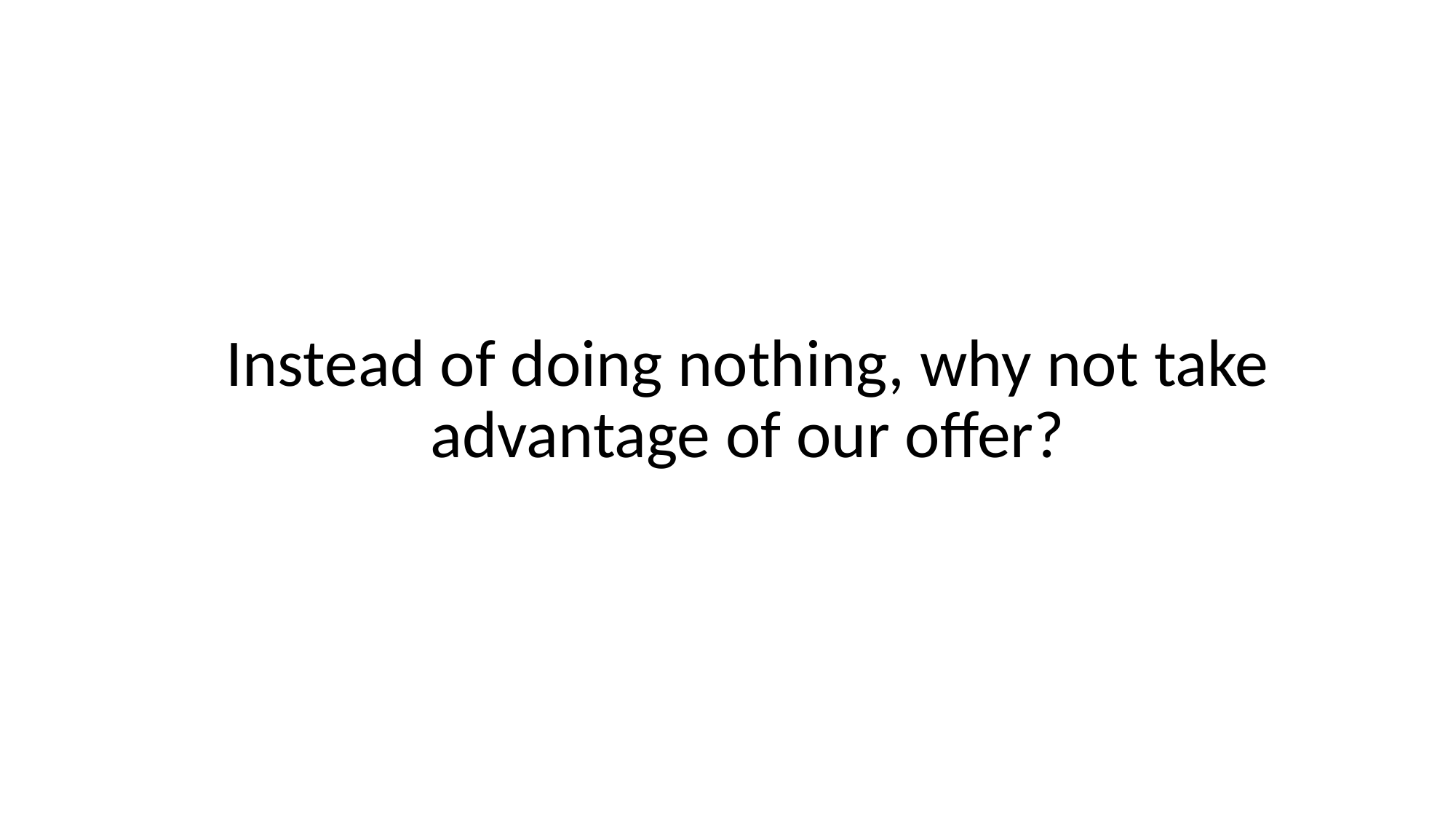

Instead of doing nothing, why not take advantage of our offer?